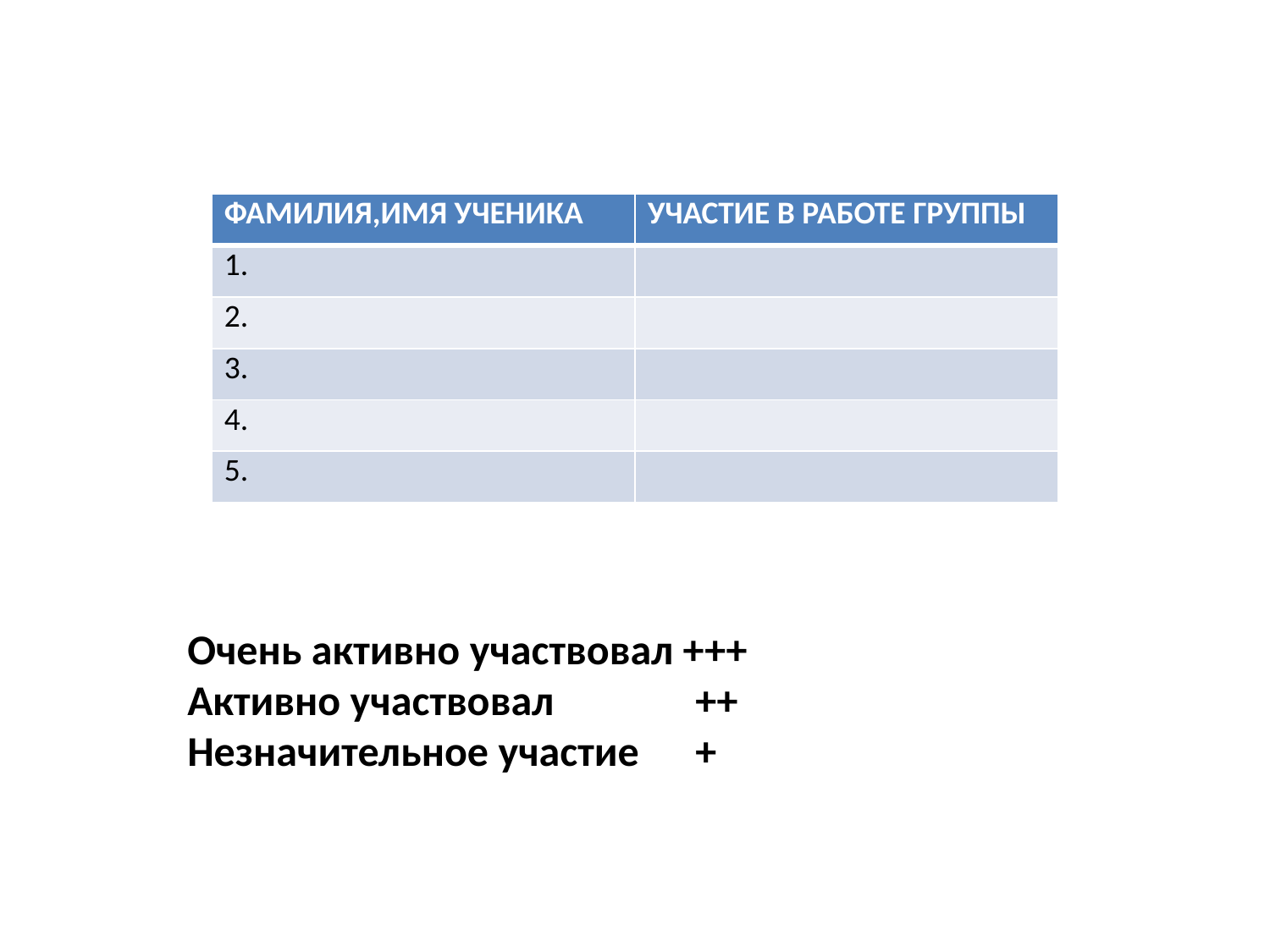

| ФАМИЛИЯ,ИМЯ УЧЕНИКА | УЧАСТИЕ В РАБОТЕ ГРУППЫ |
| --- | --- |
| 1. |  |
| 2. |  |
| 3. |  |
| 4. |  |
| 5. |  |
Очень активно участвовал +++
Активно участвовал 		++
Незначительное участие 	+